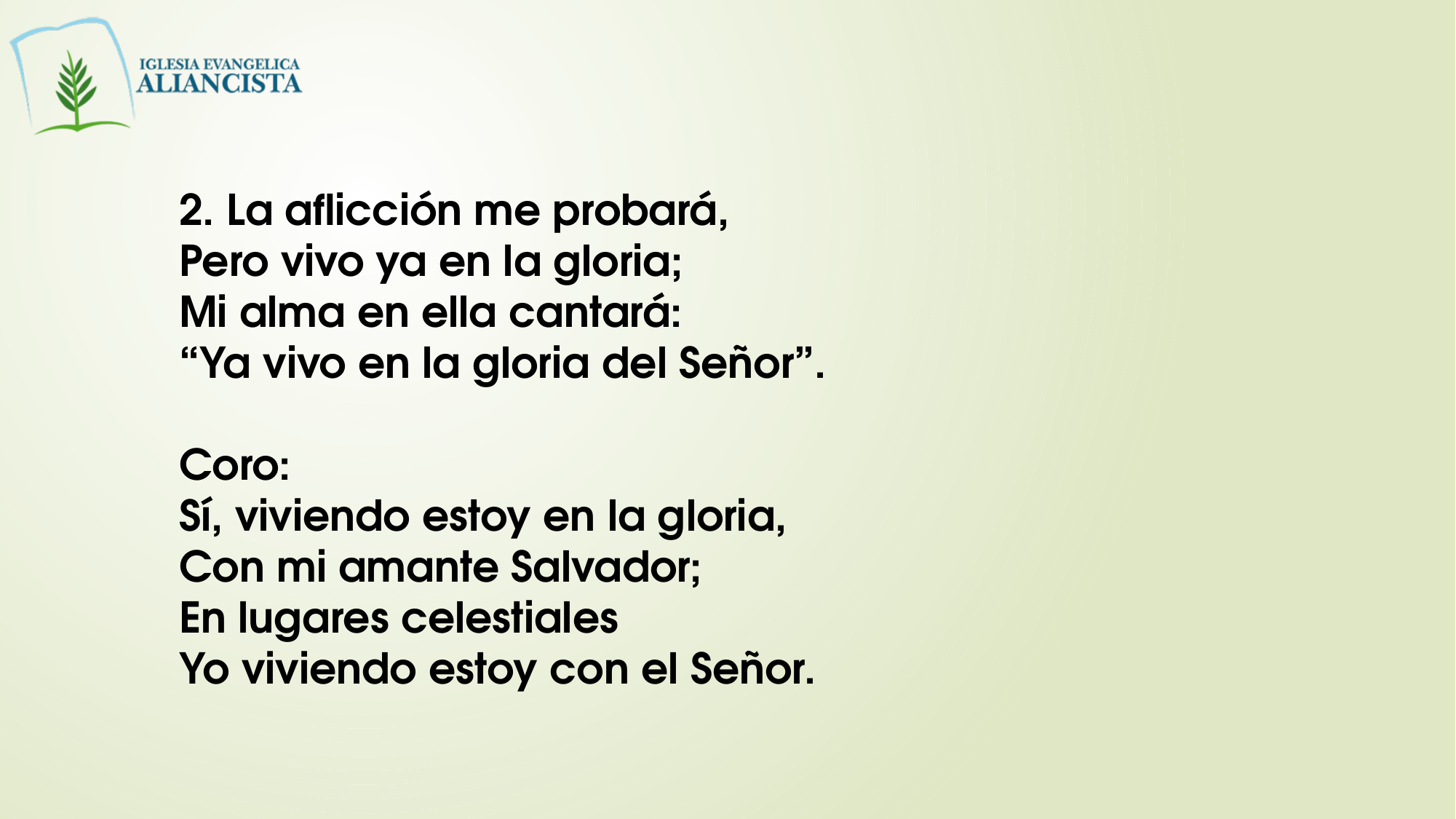

2. La aflicción me probará,
Pero vivo ya en la gloria;
Mi alma en ella cantará:
“Ya vivo en la gloria del Señor”.

Coro:
Sí, viviendo estoy en la gloria,
Con mi amante Salvador;
En lugares celestiales
Yo viviendo estoy con el Señor.